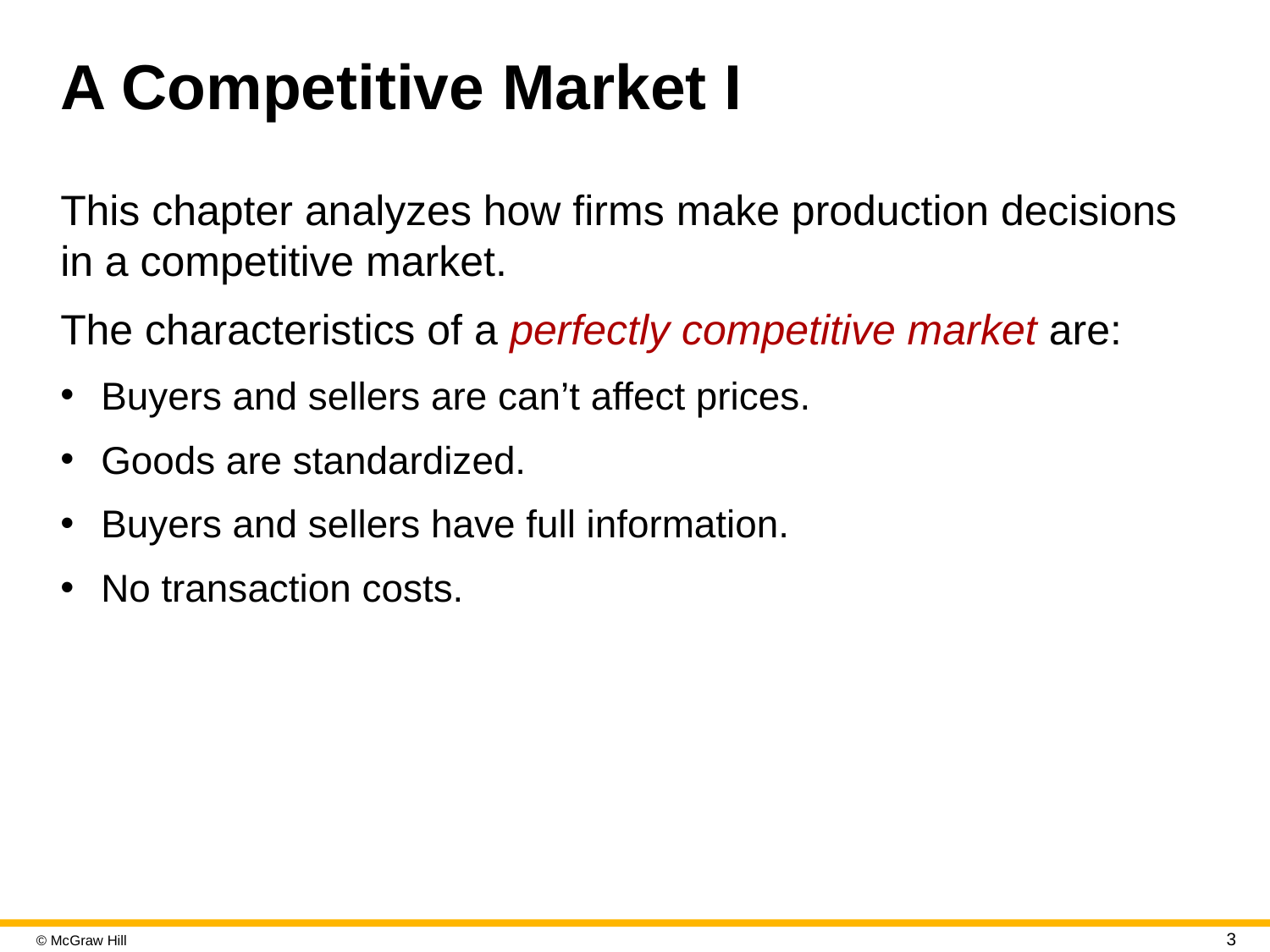

# A Competitive Market I
This chapter analyzes how firms make production decisions in a competitive market.
The characteristics of a perfectly competitive market are:
Buyers and sellers are can’t affect prices.
Goods are standardized.
Buyers and sellers have full information.
No transaction costs.